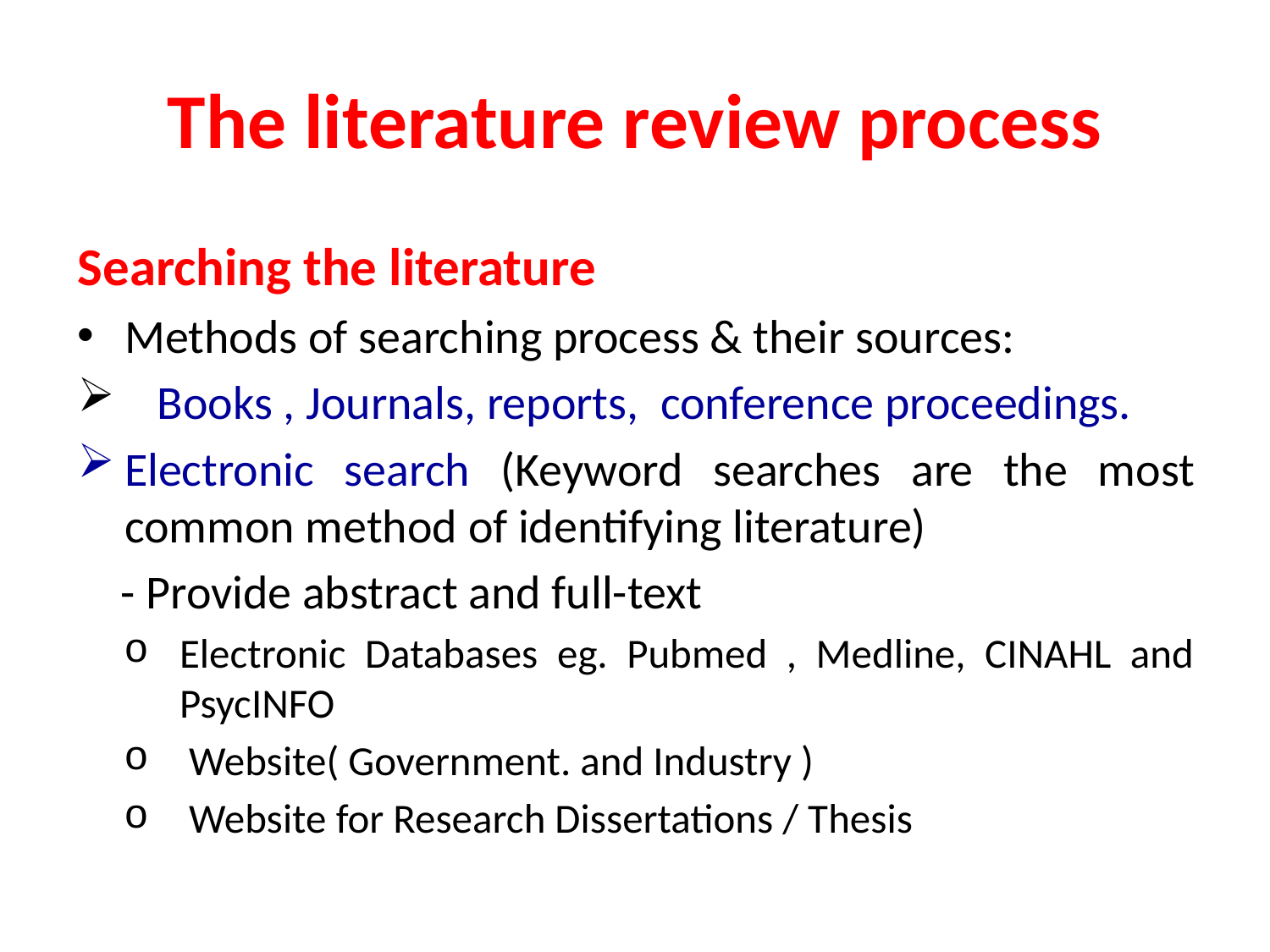

# The literature review process
Searching the literature
Methods of searching process & their sources:
   Books , Journals, reports,  conference proceedings.
Electronic search (Keyword searches are the most common method of identifying literature)
    - Provide abstract and full-text
Electronic Databases eg. Pubmed , Medline, CINAHL and PsycINFO
 Website( Government. and Industry )
 Website for Research Dissertations / Thesis